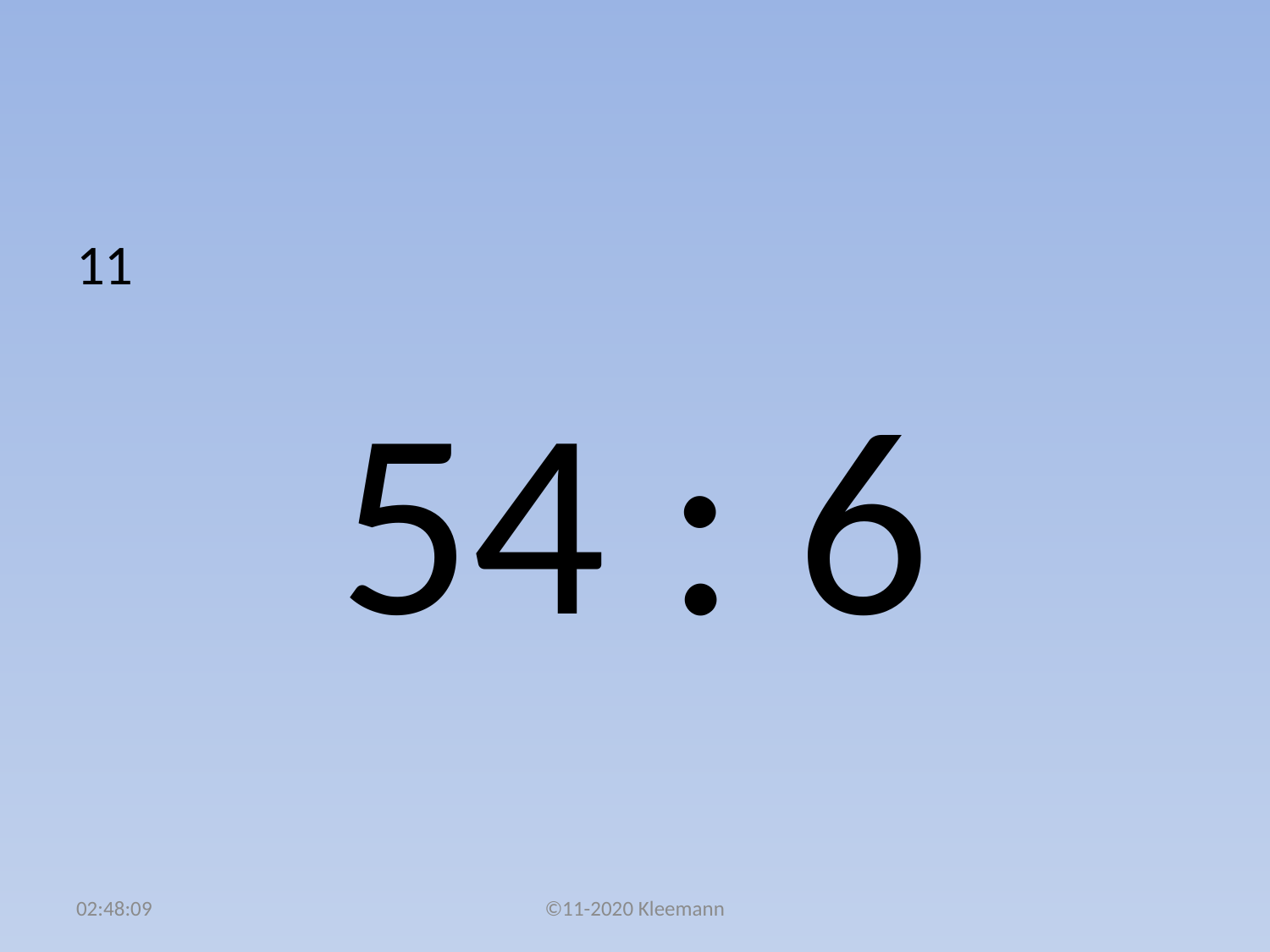

#
11
54 : 6
02:48:09
©11-2020 Kleemann